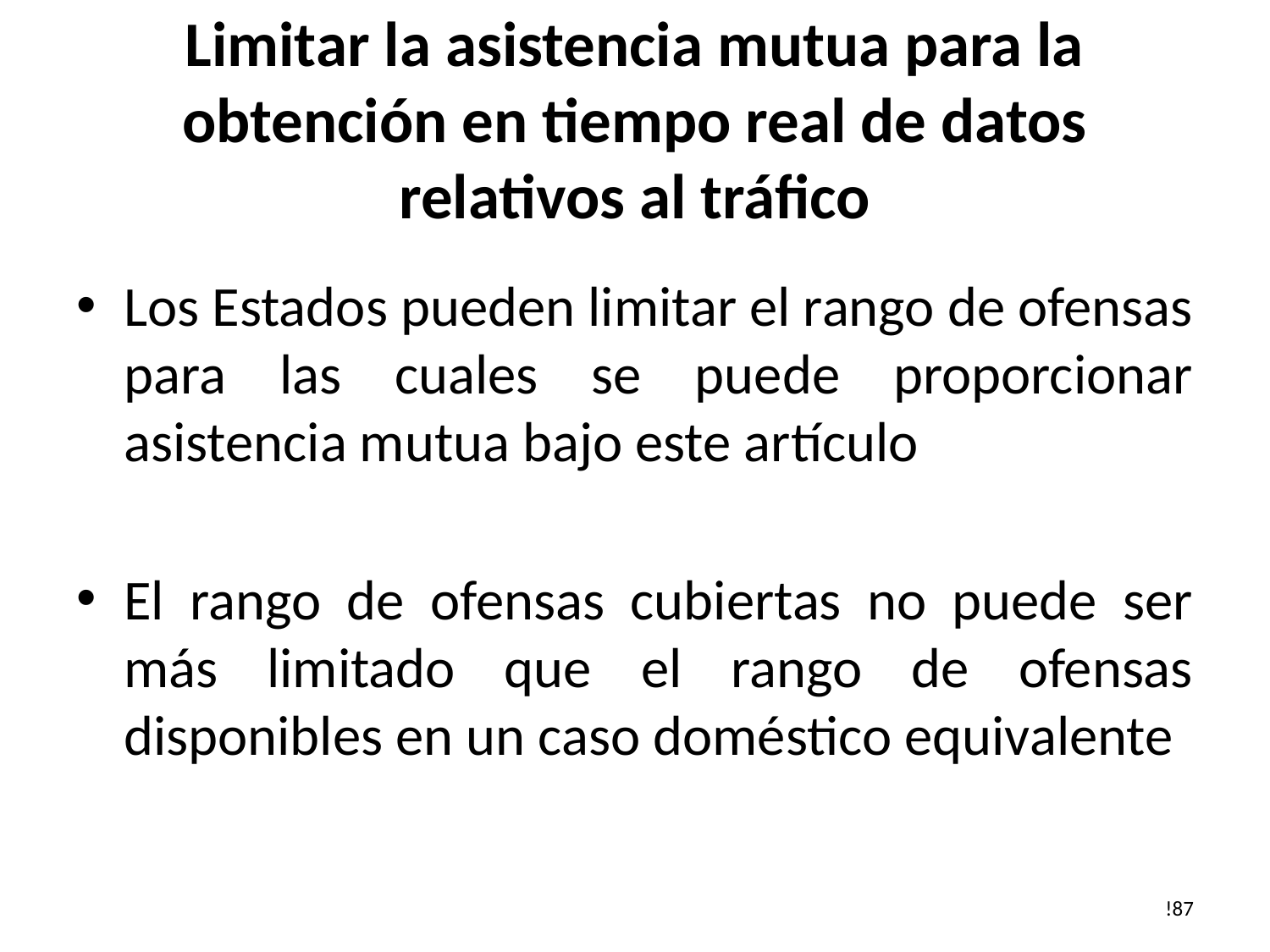

# Limitar la asistencia mutua para la obtención en tiempo real de datos relativos al tráfico
Los Estados pueden limitar el rango de ofensas para las cuales se puede proporcionar asistencia mutua bajo este artículo

El rango de ofensas cubiertas no puede ser más limitado que el rango de ofensas disponibles en un caso doméstico equivalente
!87